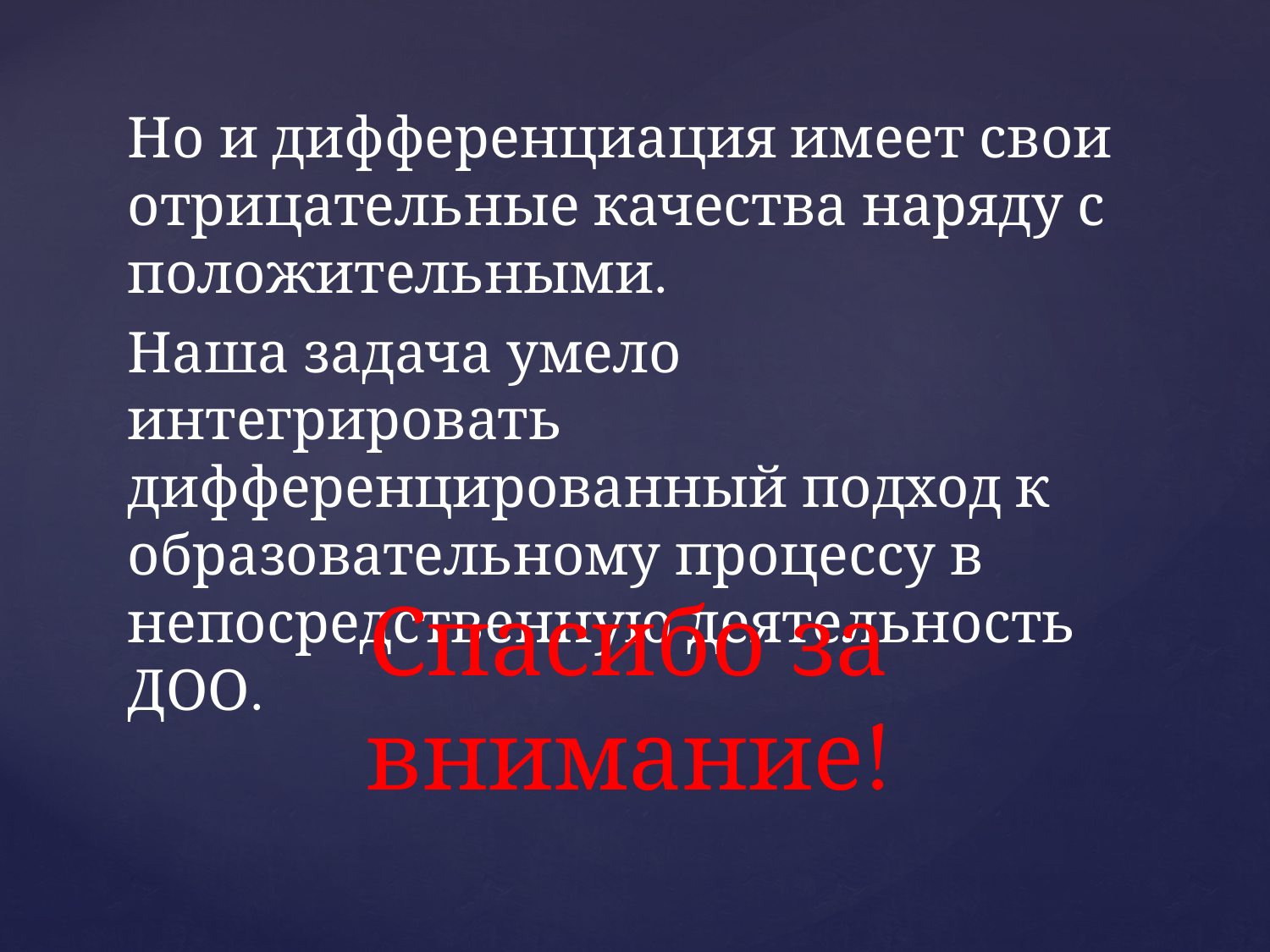

Но и дифференциация имеет свои отрицательные качества наряду с положительными.
Наша задача умело интегрировать дифференцированный подход к образовательному процессу в непосредственную деятельность ДОО.
# Спасибо за внимание!